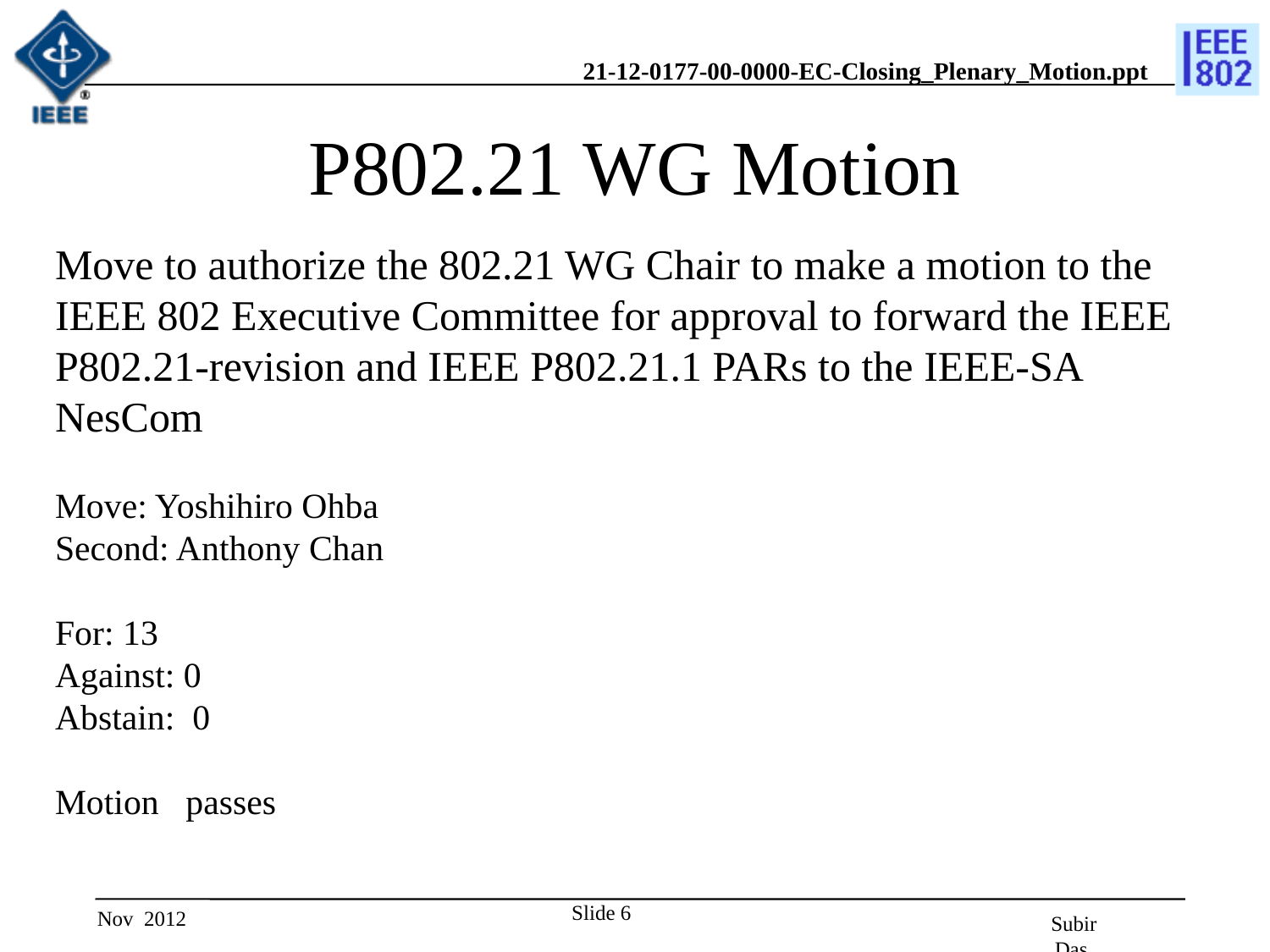

# P802.21 WG Motion
Move to authorize the 802.21 WG Chair to make a motion to the IEEE 802 Executive Committee for approval to forward the IEEE P802.21-revision and IEEE P802.21.1 PARs to the IEEE-SA NesCom

Move: Yoshihiro Ohba
Second: Anthony Chan

For: 13
Against: 0
Abstain:  0

Motion   passes
Slide 6
Nov  2012
Subir Das, Chair, IEEE 802.21